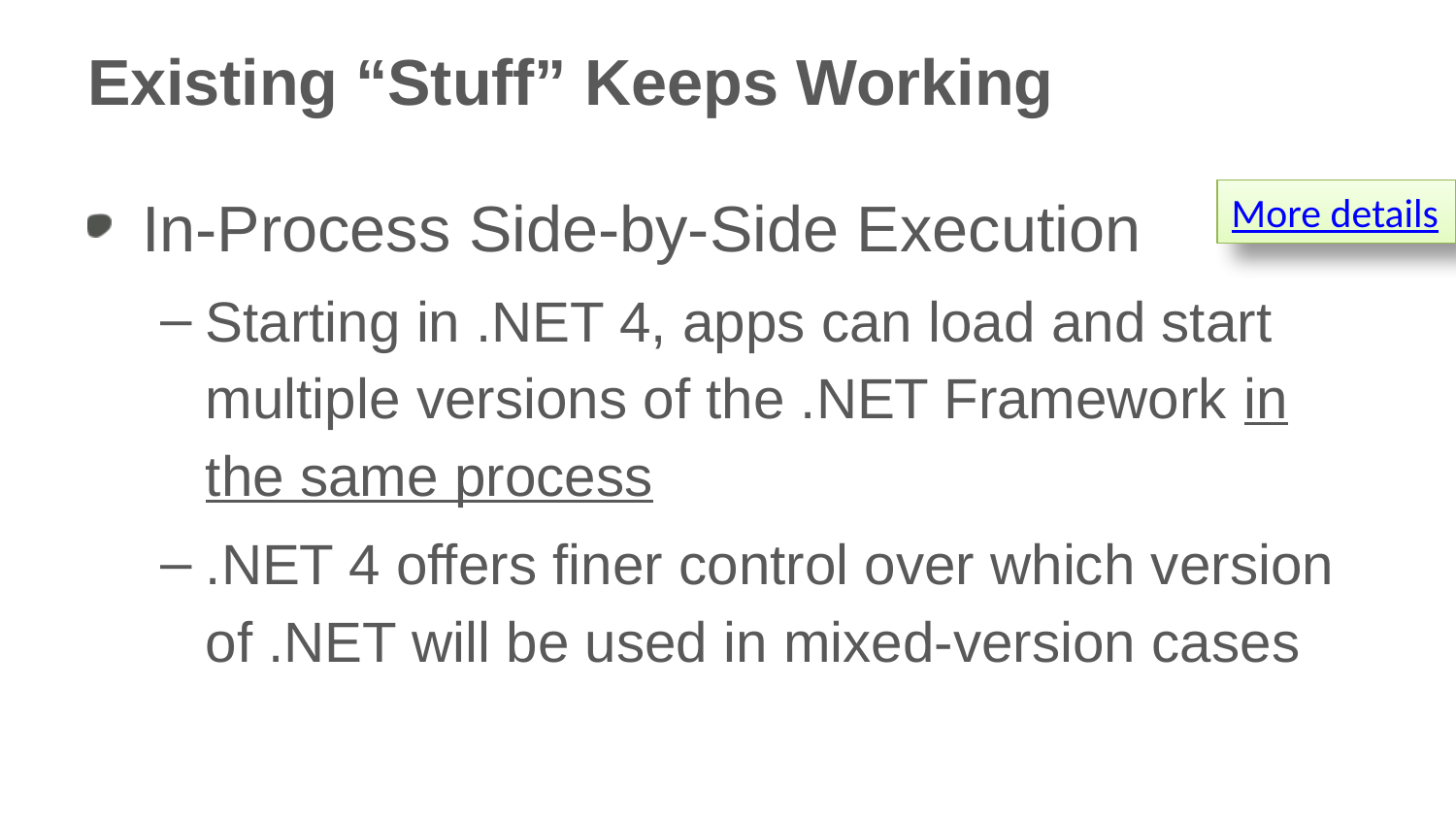

# Existing “Stuff” Keeps Working
In-Process Side-by-Side Execution
Starting in .NET 4, apps can load and start multiple versions of the .NET Framework in the same process
.NET 4 offers finer control over which version of .NET will be used in mixed-version cases
More details